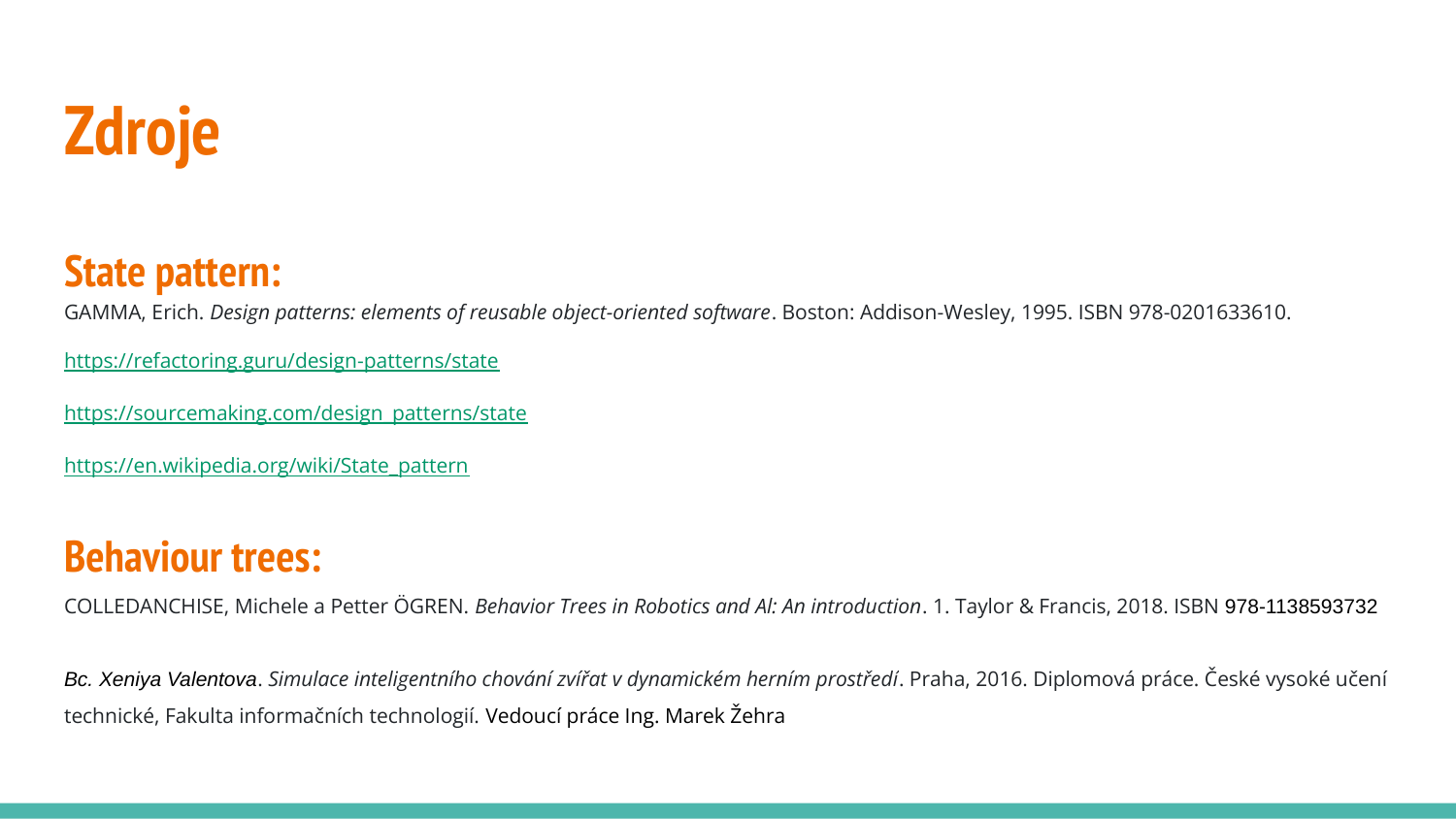

# Zdroje
State pattern:
GAMMA, Erich. Design patterns: elements of reusable object-oriented software. Boston: Addison-Wesley, 1995. ISBN 978-0201633610.
https://refactoring.guru/design-patterns/state
https://sourcemaking.com/design_patterns/state
https://en.wikipedia.org/wiki/State_pattern
Behaviour trees:
COLLEDANCHISE, Michele a Petter ÖGREN. Behavior Trees in Robotics and Al: An introduction. 1. Taylor & Francis, 2018. ISBN 978-1138593732

Bc. Xeniya Valentova. Simulace inteligentního chování zvířat v dynamickém herním prostředí. Praha, 2016. Diplomová práce. České vysoké učení technické, Fakulta informačních technologií. Vedoucí práce Ing. Marek Žehra